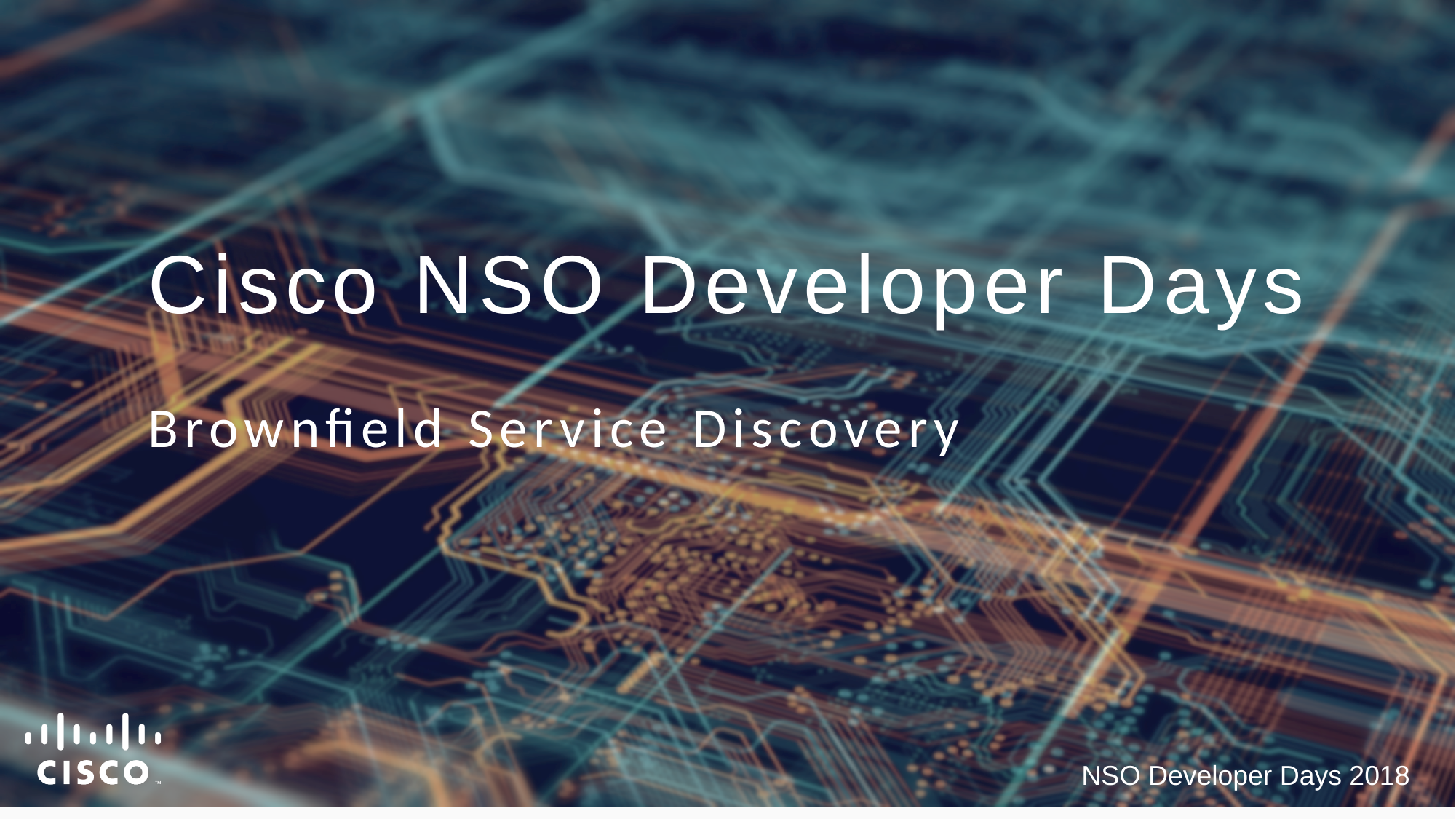

Cisco NSO Developer Days
Brownfield Service Discovery